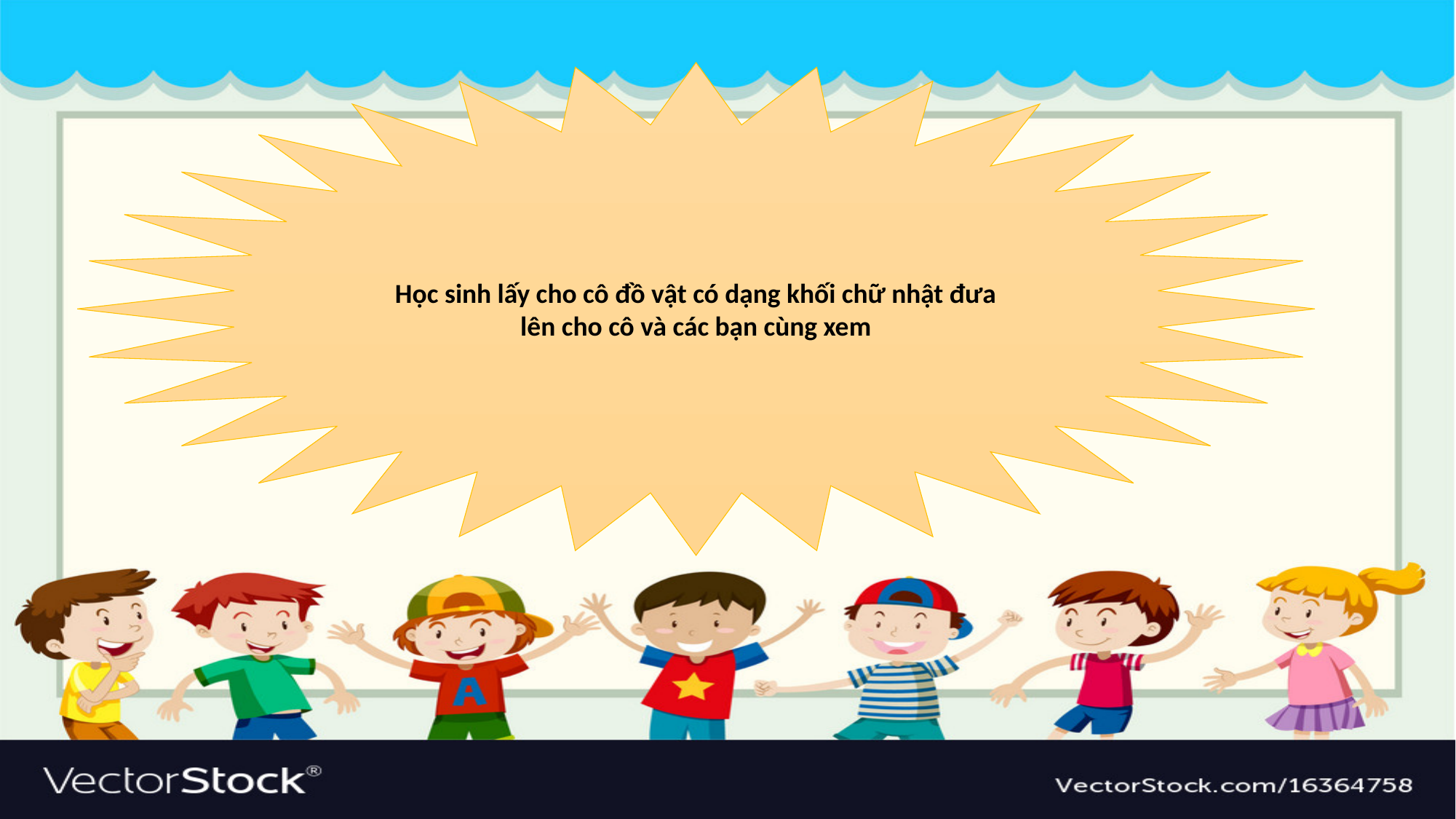

Học sinh lấy cho cô đồ vật có dạng khối chữ nhật đưa lên cho cô và các bạn cùng xem